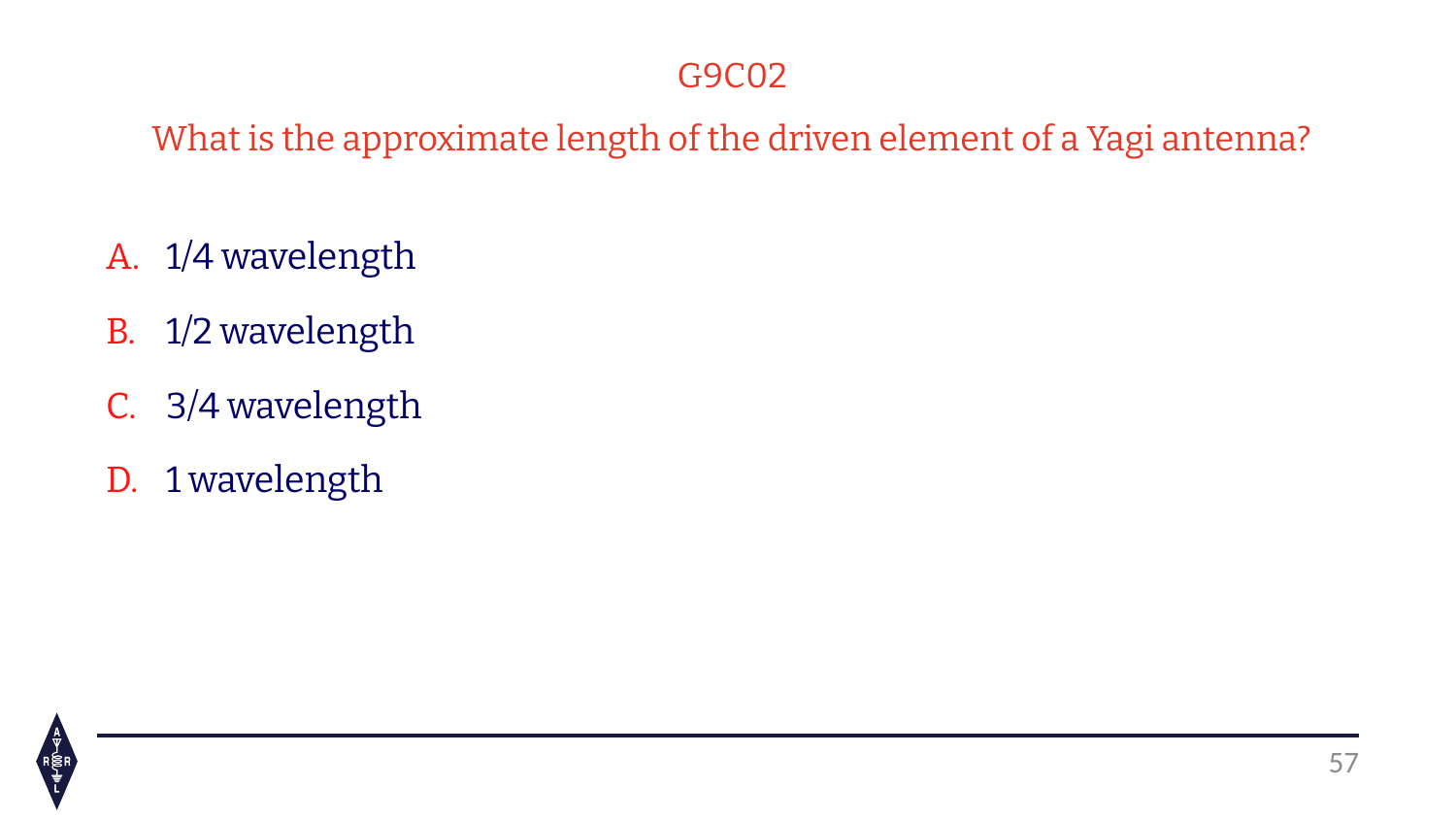

G9D01 	Which of the following antenna types will be most effective as 				a Near Vertical Incidence Skywave (NVIS) antenna for short-					skip communications on 40 meters during the day ?
G9C02
What is the approximate length of the driven element of a Yagi antenna?
1/4 wavelength
1/2 wavelength
3/4 wavelength
1 wavelength

57